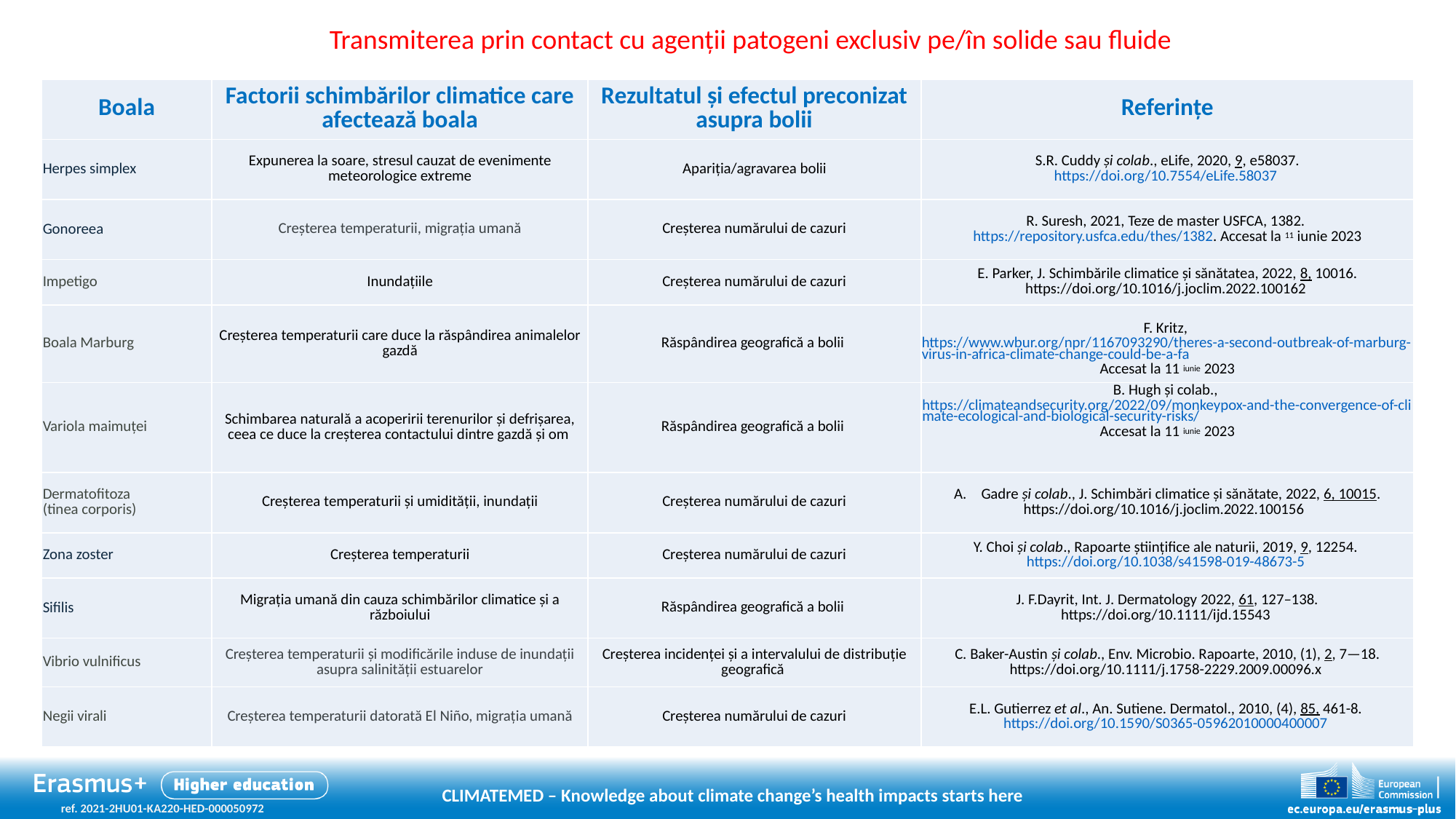

Transmiterea prin contact cu agenții patogeni exclusiv pe/în solide sau fluide
| Boala | Factorii schimbărilor climatice care afectează boala | Rezultatul și efectul preconizat asupra bolii | Referinţe |
| --- | --- | --- | --- |
| Herpes simplex | Expunerea la soare, stresul cauzat de evenimente meteorologice extreme | Apariția/agravarea bolii | S.R. Cuddy și colab., eLife, 2020, 9, e58037. https://doi.org/10.7554/eLife.58037 |
| Gonoreea | Creșterea temperaturii, migrația umană | Creșterea numărului de cazuri | R. Suresh, 2021, Teze de master USFCA, 1382. https://repository.usfca.edu/thes/1382. Accesat la 11 iunie 2023 |
| Impetigo | Inundațiile | Creșterea numărului de cazuri | E. Parker, J. Schimbările climatice și sănătatea, 2022, 8, 10016. https://doi.org/10.1016/j.joclim.2022.100162 |
| Boala Marburg | Creșterea temperaturii care duce la răspândirea animalelor gazdă | Răspândirea geografică a bolii | F. Kritz, https://www.wbur.org/npr/1167093290/theres-a-second-outbreak-of-marburg-virus-in-africa-climate-change-could-be-a-fa Accesat la 11 iunie 2023 |
| Variola maimuței | Schimbarea naturală a acoperirii terenurilor și defrișarea, ceea ce duce la creșterea contactului dintre gazdă și om | Răspândirea geografică a bolii | B. Hugh și colab., https://climateandsecurity.org/2022/09/monkeypox-and-the-convergence-of-climate-ecological-and-biological-security-risks/ Accesat la 11 iunie 2023 |
| Dermatofitoza (tinea corporis) | Creșterea temperaturii și umidității, inundații | Creșterea numărului de cazuri | Gadre și colab., J. Schimbări climatice și sănătate, 2022, 6, 10015. https://doi.org/10.1016/j.joclim.2022.100156 |
| Zona zoster | Creșterea temperaturii | Creșterea numărului de cazuri | Y. Choi și colab., Rapoarte științifice ale naturii, 2019, 9, 12254. https://doi.org/10.1038/s41598-019-48673-5 |
| Sifilis | Migrația umană din cauza schimbărilor climatice și a războiului | Răspândirea geografică a bolii | J. F.Dayrit, Int. J. Dermatology 2022, 61, 127–138. https://doi.org/10.1111/ijd.15543 |
| Vibrio vulnificus | Creșterea temperaturii și modificările induse de inundații asupra salinității estuarelor | Creșterea incidenței și a intervalului de distribuție geografică | C. Baker-Austin și colab., Env. Microbio. Rapoarte, 2010, (1), 2, 7—18. https://doi.org/10.1111/j.1758-2229.2009.00096.x |
| Negii virali | Creșterea temperaturii datorată El Niño, migrația umană | Creșterea numărului de cazuri | E.L. Gutierrez et al., An. Sutiene. Dermatol., 2010, (4), 85, 461-8. https://doi.org/10.1590/S0365-05962010000400007 |